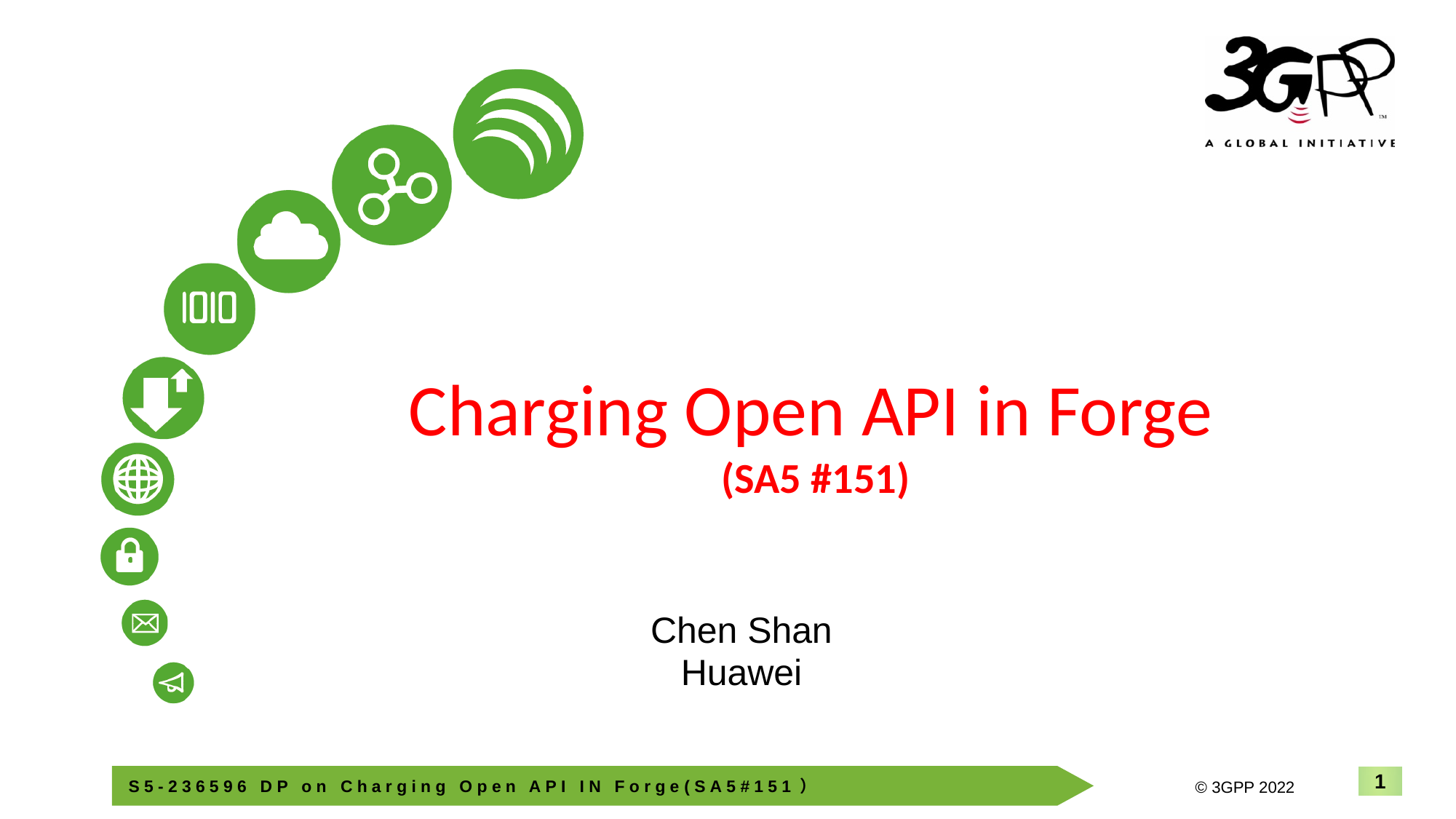

# Charging Open API in Forge (SA5 #151)

Chen Shan
Huawei